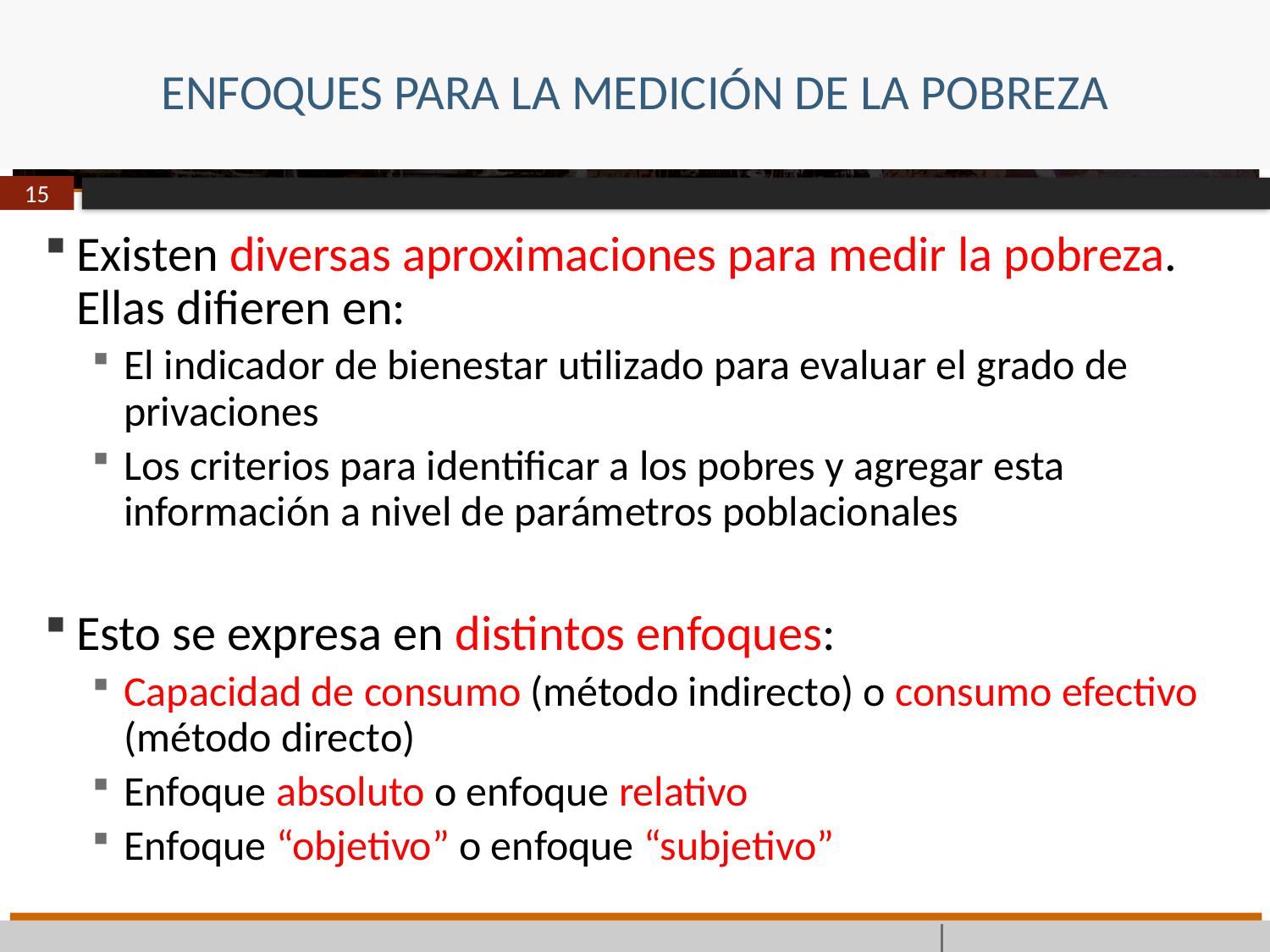

# ENFOQUES PARA LA MEDICIÓN DE LA POBREZA
15
Existen diversas aproximaciones para medir la pobreza. Ellas difieren en:
El indicador de bienestar utilizado para evaluar el grado de privaciones
Los criterios para identificar a los pobres y agregar esta información a nivel de parámetros poblacionales

Esto se expresa en distintos enfoques:
Capacidad de consumo (método indirecto) o consumo efectivo (método directo)
Enfoque absoluto o enfoque relativo
Enfoque “objetivo” o enfoque “subjetivo”